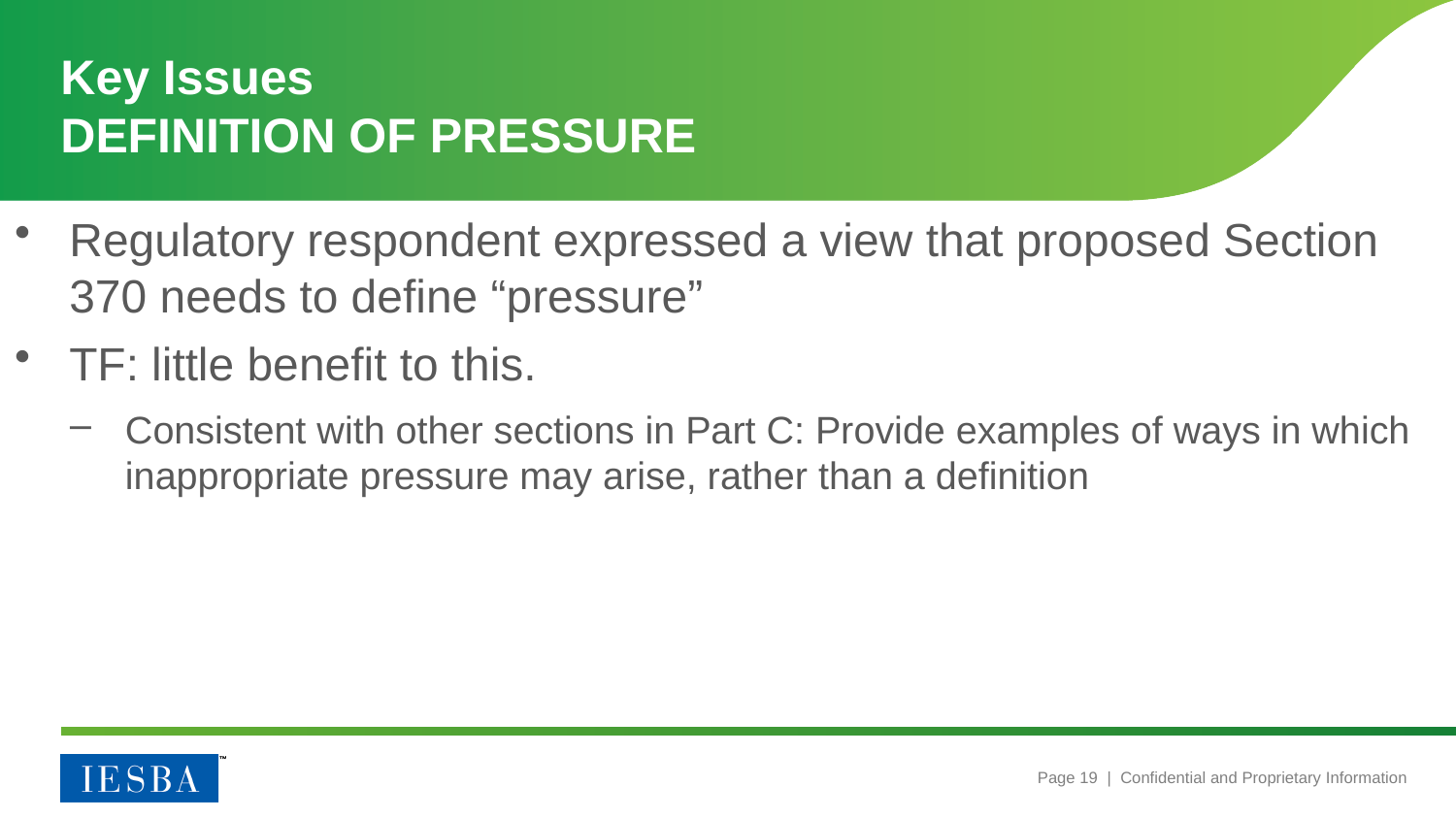

# Key Issues Definition of Pressure
Regulatory respondent expressed a view that proposed Section 370 needs to define “pressure”
TF: little benefit to this.
Consistent with other sections in Part C: Provide examples of ways in which inappropriate pressure may arise, rather than a definition